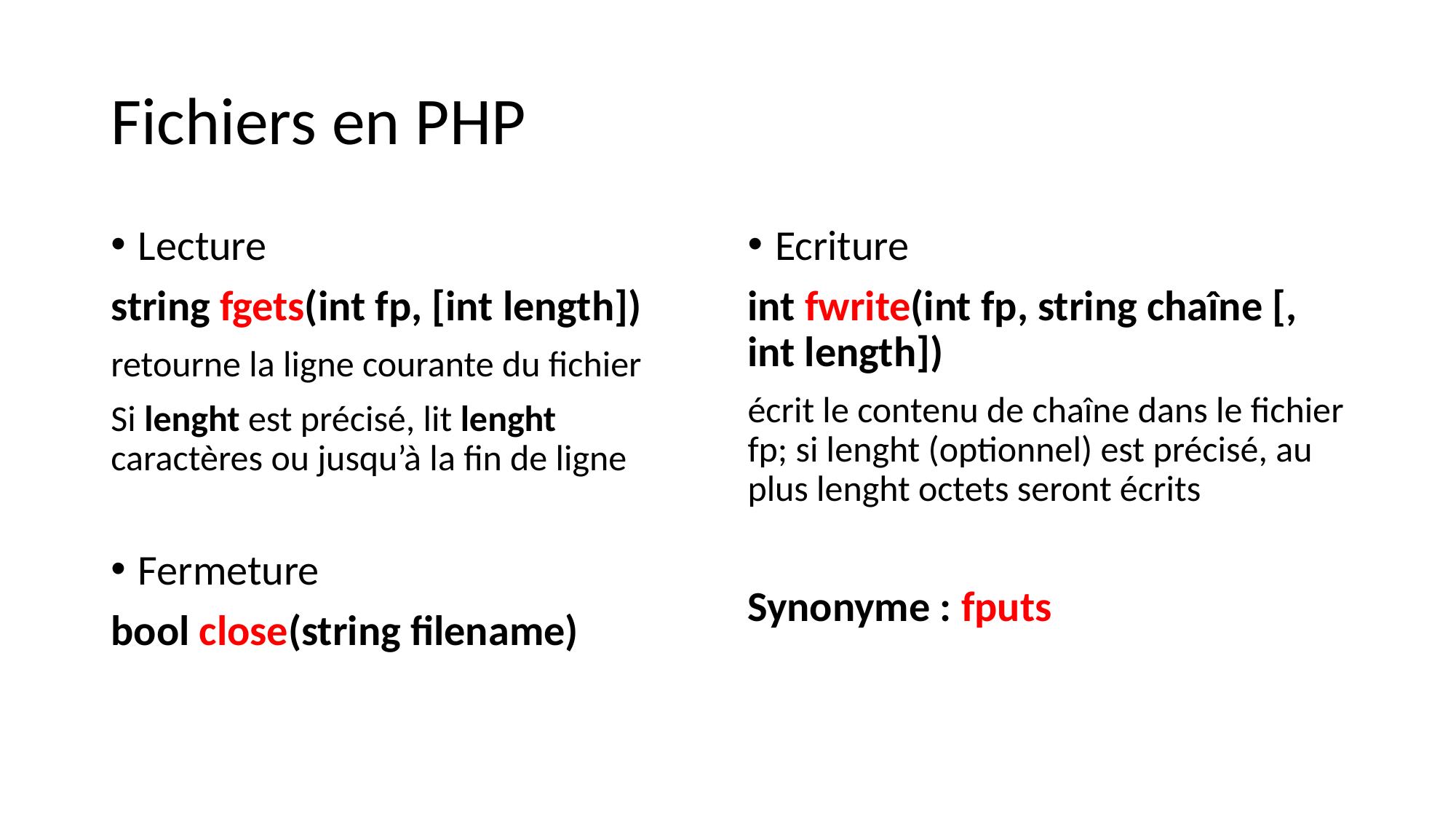

# Fichiers en PHP
Lecture
string fgets(int fp, [int length])
retourne la ligne courante du fichier
Si lenght est précisé, lit lenght caractères ou jusqu’à la fin de ligne

Fermeture
bool close(string filename)

Ecriture
int fwrite(int fp, string chaîne [, int length])
écrit le contenu de chaîne dans le fichier fp; si lenght (optionnel) est précisé, au plus lenght octets seront écrits

Synonyme : fputs